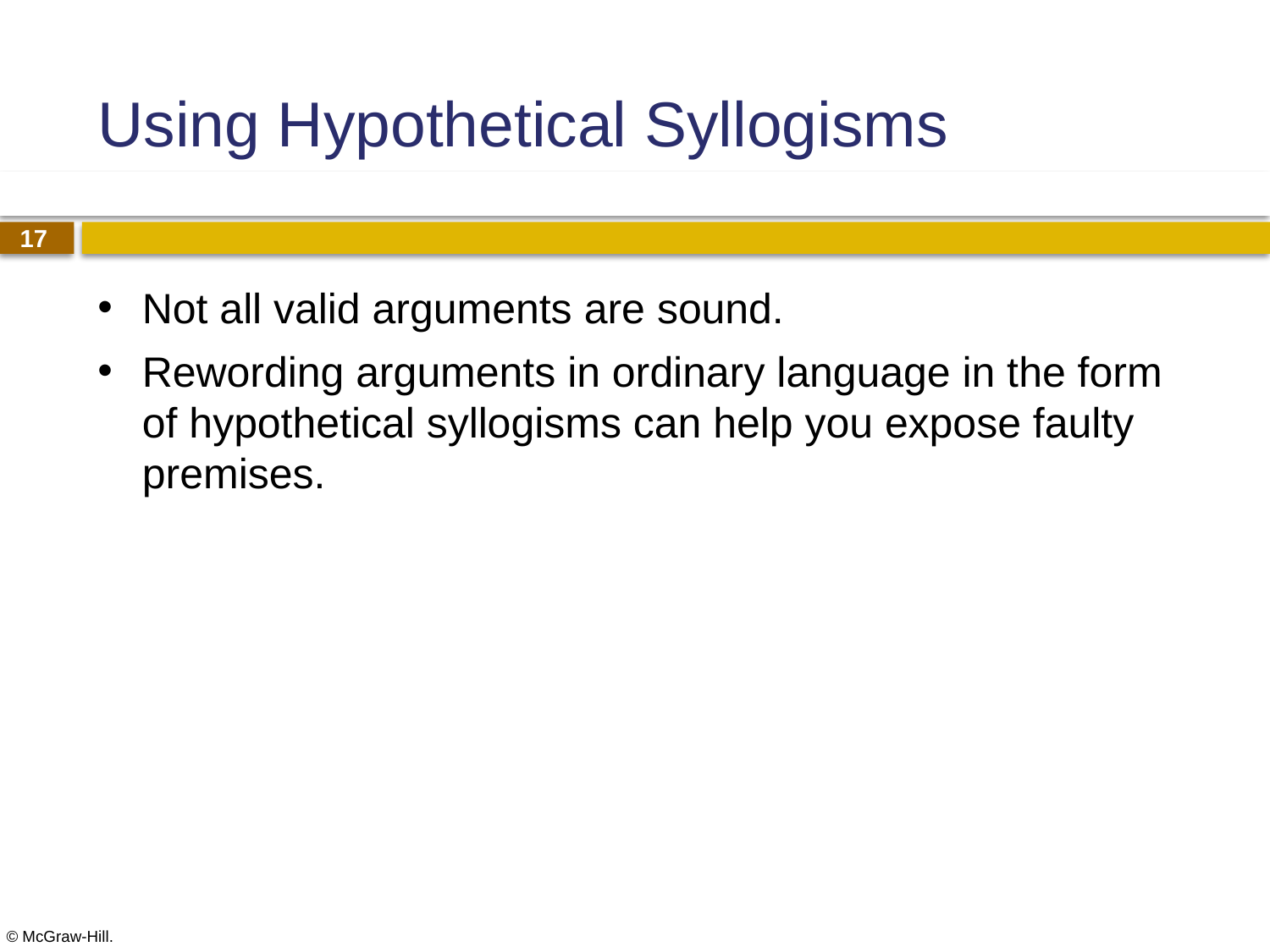

# Using Hypothetical Syllogisms
Not all valid arguments are sound.
Rewording arguments in ordinary language in the form of hypothetical syllogisms can help you expose faulty premises.